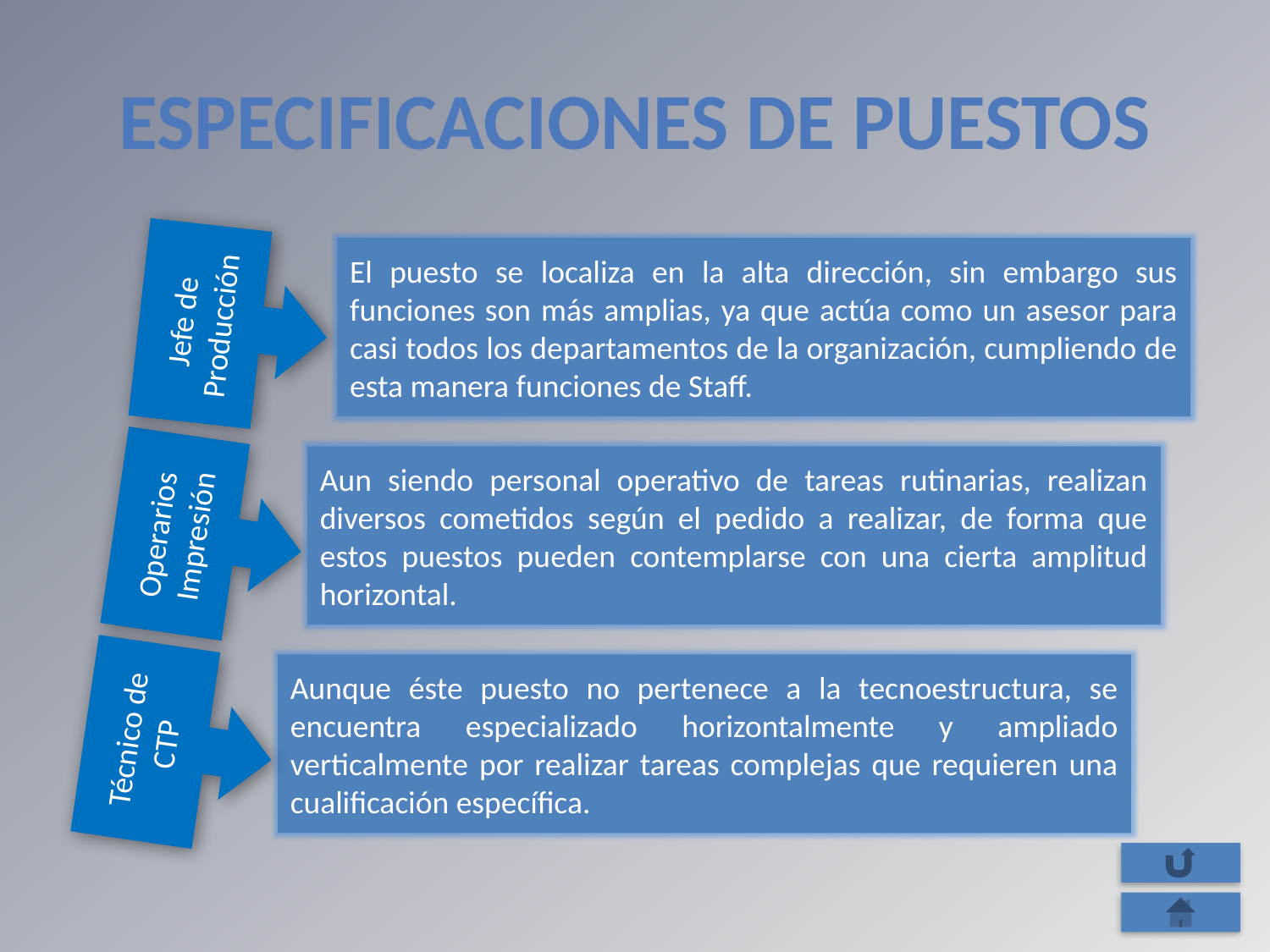

# Especificaciones de Puestos
Jefe de Producción
El puesto se localiza en la alta dirección, sin embargo sus funciones son más amplias, ya que actúa como un asesor para casi todos los departamentos de la organización, cumpliendo de esta manera funciones de Staff.
Operarios  Impresión
Aun siendo personal operativo de tareas rutinarias, realizan diversos cometidos según el pedido a realizar, de forma que estos puestos pueden contemplarse con una cierta amplitud horizontal.
Técnico de CTP
Aunque éste puesto no pertenece a la tecnoestructura, se encuentra especializado horizontalmente y ampliado verticalmente por realizar tareas complejas que requieren una cualificación específica.